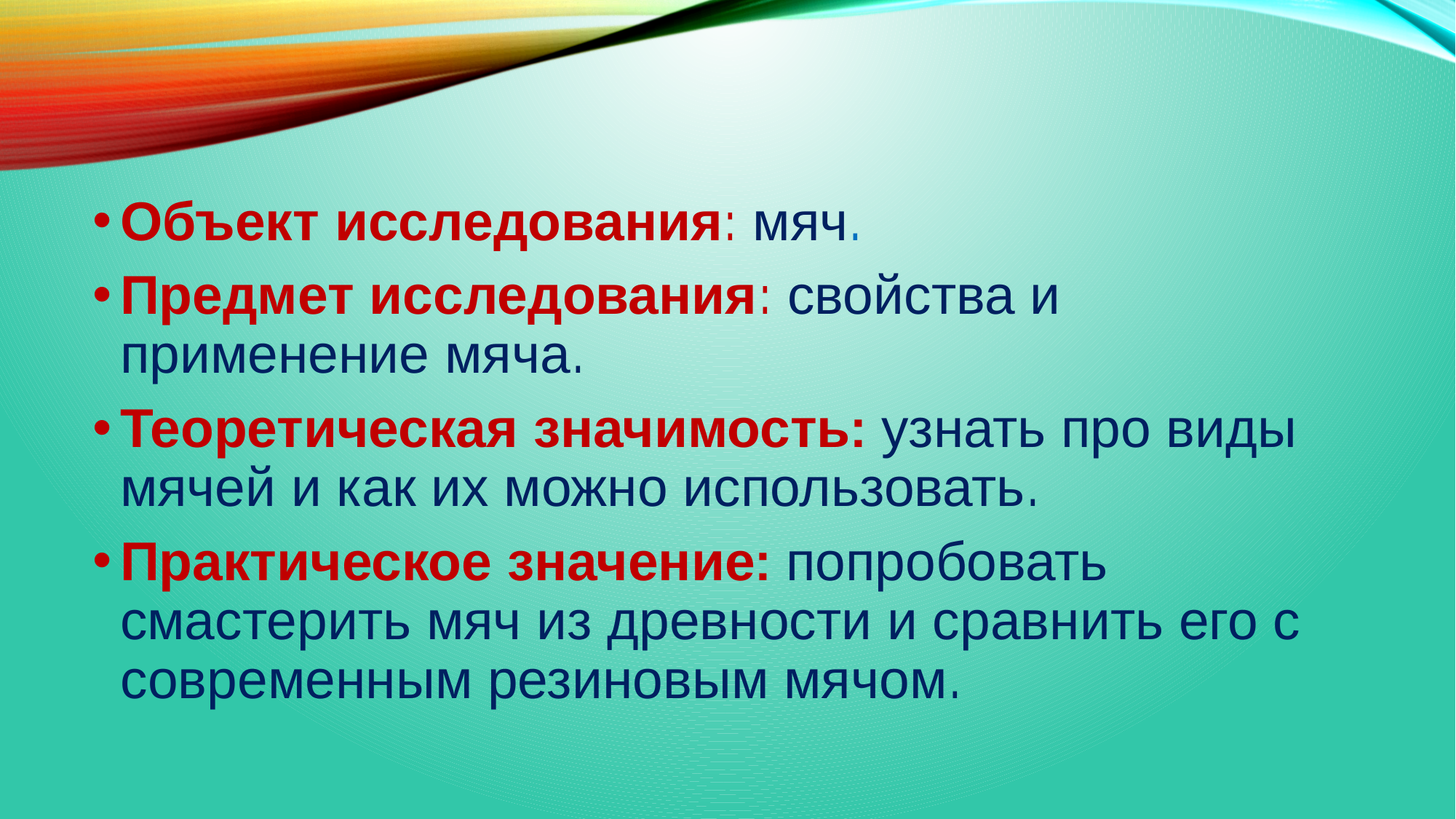

#
Объект исследования: мяч.
Предмет исследования: свойства и применение мяча.
Теоретическая значимость: узнать про виды мячей и как их можно использовать.
Практическое значение: попробовать смастерить мяч из древности и сравнить его с современным резиновым мячом.